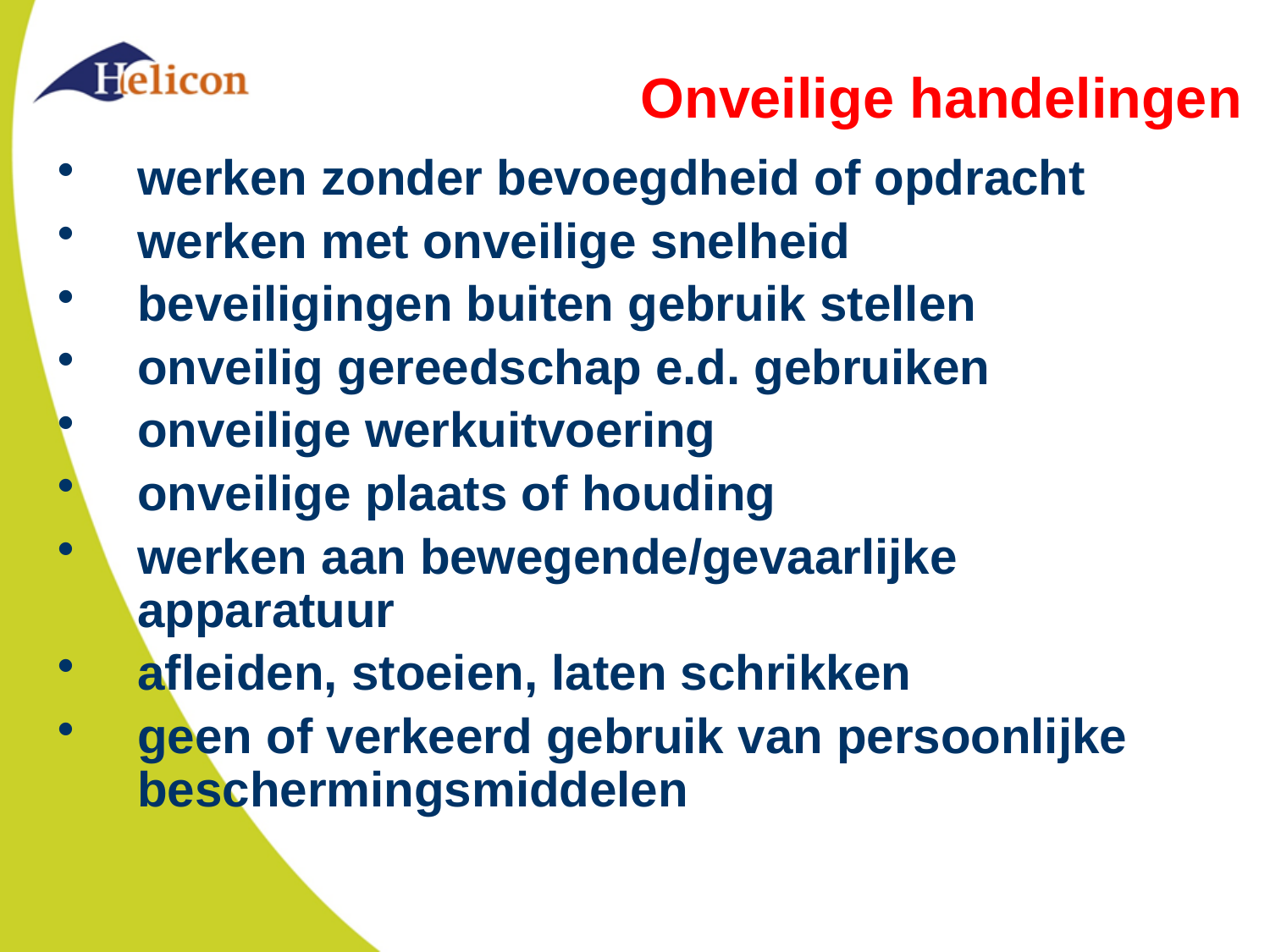

Onveilige handelingen
werken zonder bevoegdheid of opdracht
werken met onveilige snelheid
beveiligingen buiten gebruik stellen
onveilig gereedschap e.d. gebruiken
onveilige werkuitvoering
onveilige plaats of houding
werken aan bewegende/gevaarlijke apparatuur
afleiden, stoeien, laten schrikken
geen of verkeerd gebruik van persoonlijke beschermingsmiddelen